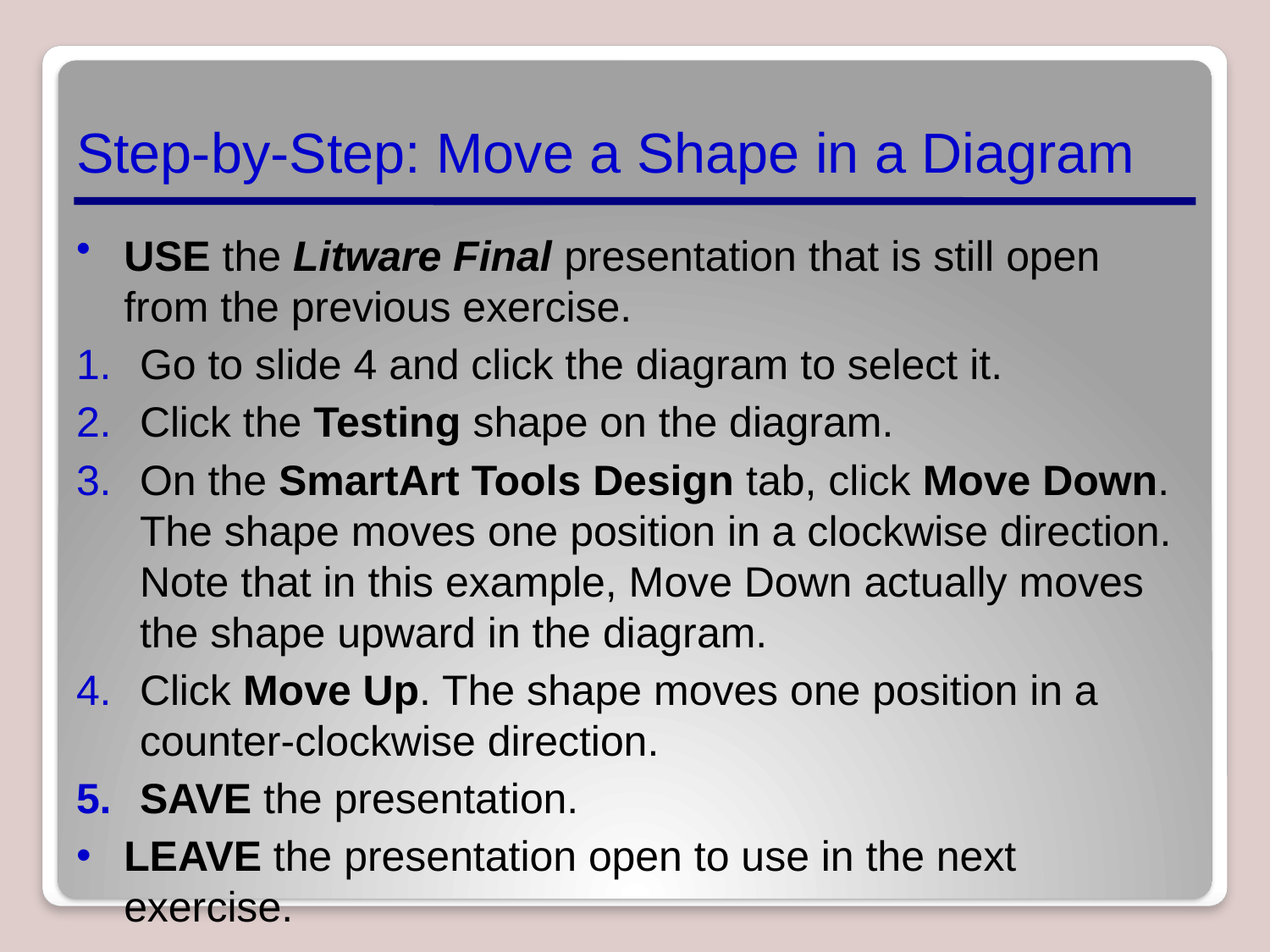

# Step-by-Step: Move a Shape in a Diagram
USE the Litware Final presentation that is still open from the previous exercise.
Go to slide 4 and click the diagram to select it.
Click the Testing shape on the diagram.
On the SmartArt Tools Design tab, click Move Down. The shape moves one position in a clockwise direction. Note that in this example, Move Down actually moves the shape upward in the diagram.
Click Move Up. The shape moves one position in a counter-clockwise direction.
SAVE the presentation.
LEAVE the presentation open to use in the next exercise.